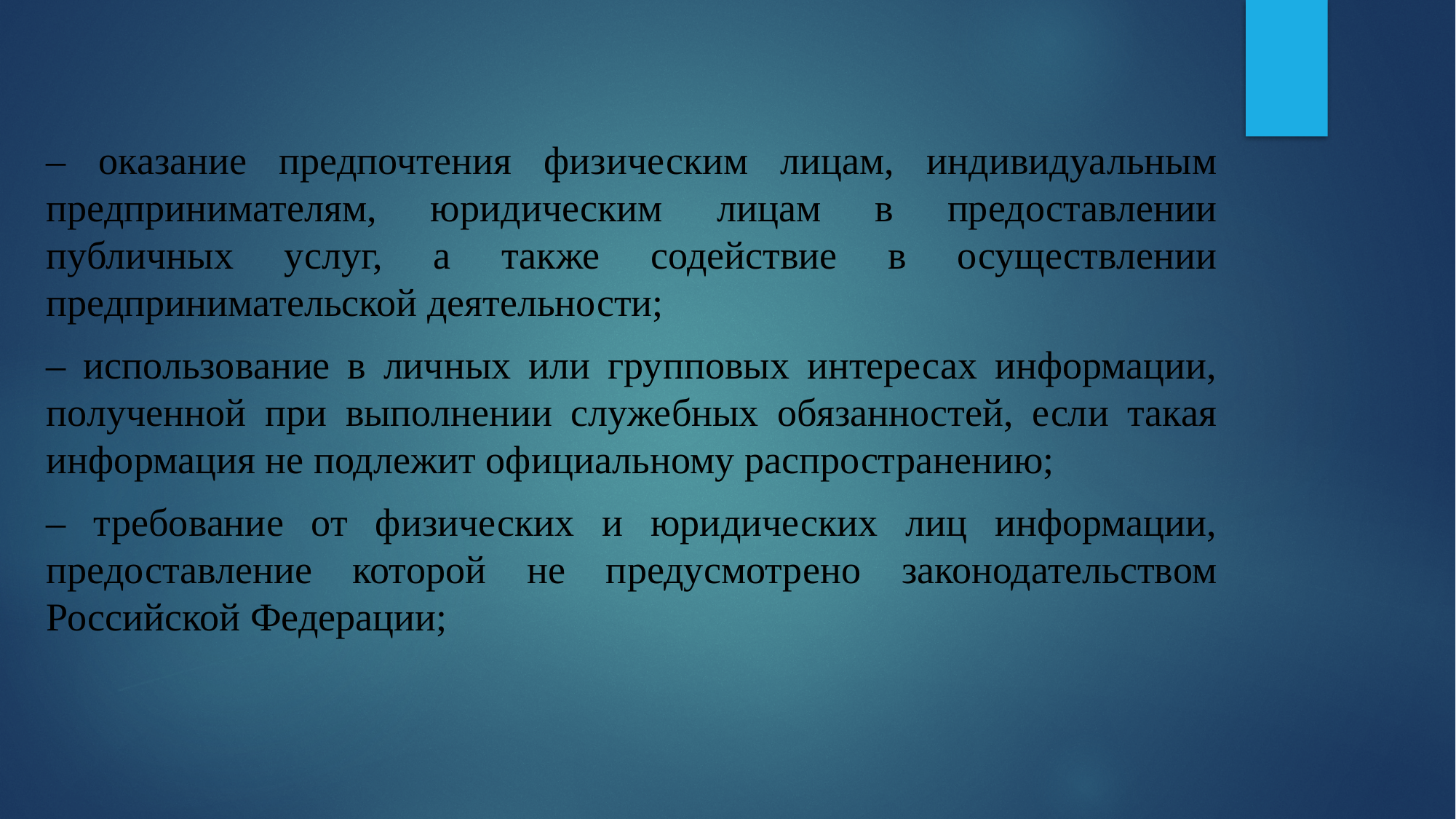

– оказание предпочтения физическим лицам, индивидуальным предпринимателям, юридическим лицам в предоставлении публичных услуг, а также содействие в осуществлении предпринимательской деятельности;
– использование в личных или групповых интересах информации, полученной при выполнении служебных обязанностей, если такая информация не подлежит официальному распространению;
– требование от физических и юридических лиц информации, предоставление которой не предусмотрено законодательством Российской Федерации;